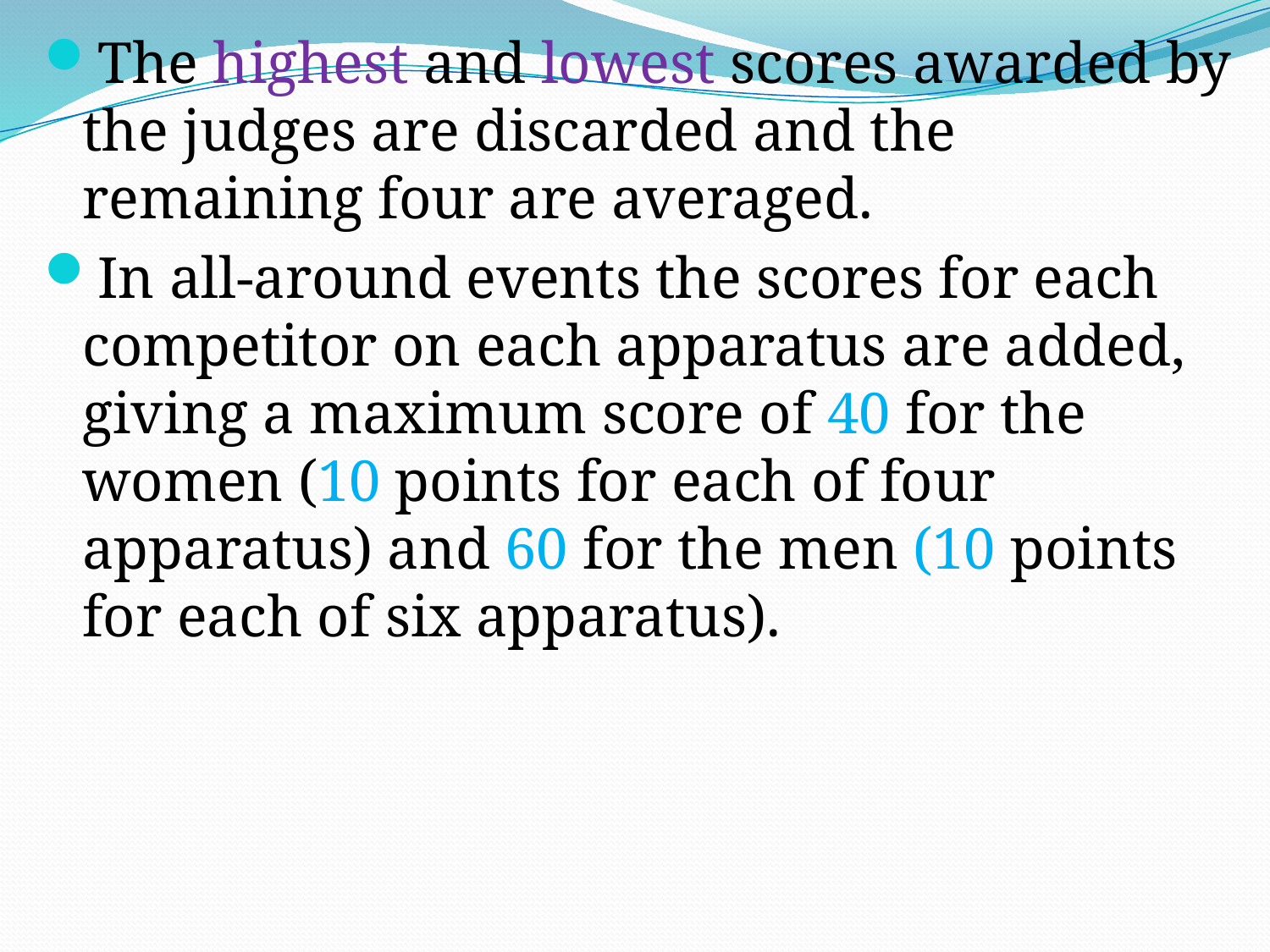

The highest and lowest scores awarded by the judges are discarded and the remaining four are averaged.
In all-around events the scores for each competitor on each apparatus are added, giving a maximum score of 40 for the women (10 points for each of four apparatus) and 60 for the men (10 points for each of six apparatus).